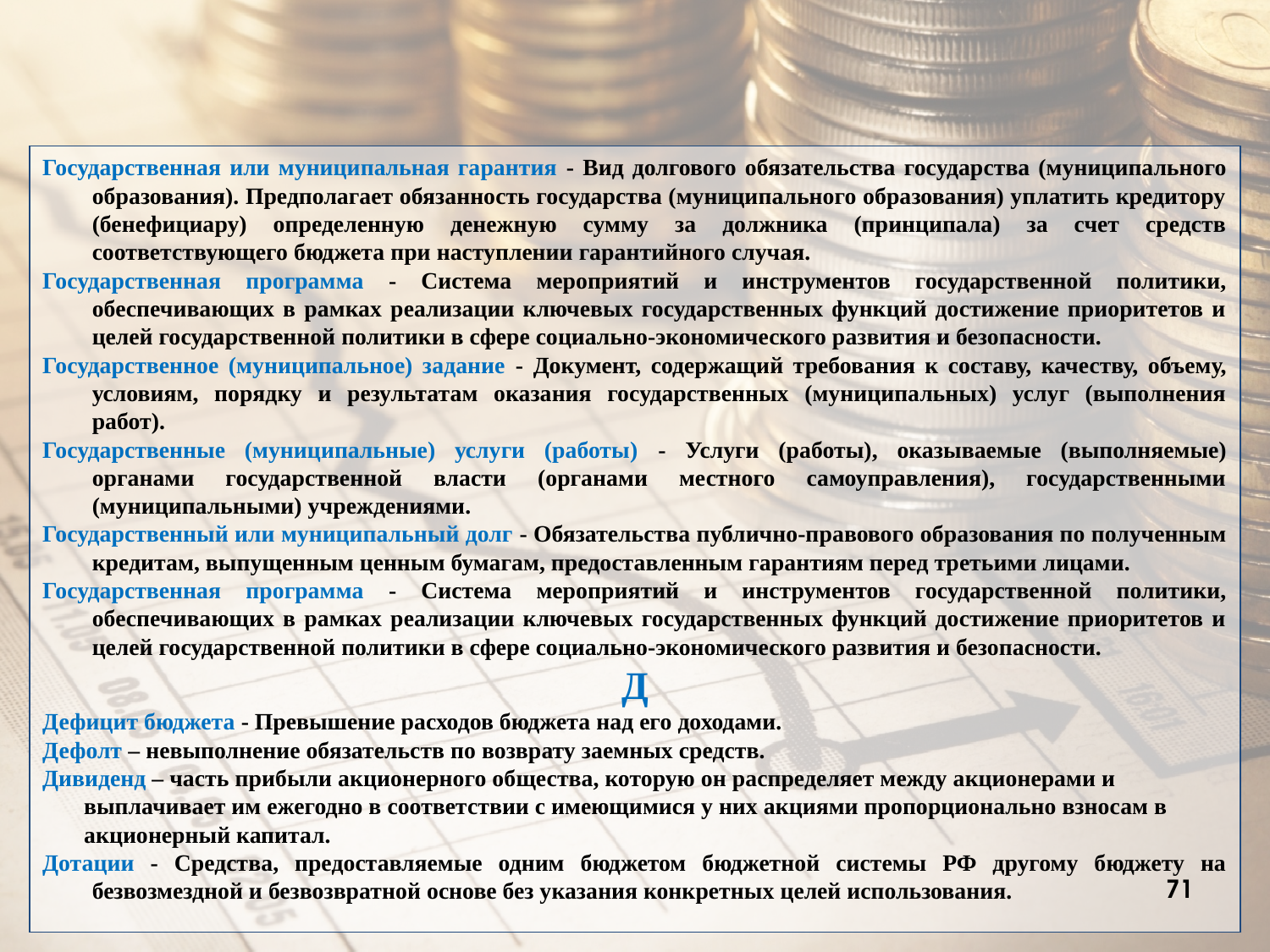

Государственная или муниципальная гарантия - Вид долгового обязательства государства (муниципального образования). Предполагает обязанность государства (муниципального образования) уплатить кредитору (бенефициару) определенную денежную сумму за должника (принципала) за счет средств соответствующего бюджета при наступлении гарантийного случая.
Государственная программа - Система мероприятий и инструментов государственной политики, обеспечивающих в рамках реализации ключевых государственных функций достижение приоритетов и целей государственной политики в сфере социально-экономического развития и безопасности.
Государственное (муниципальное) задание - Документ, содержащий требования к составу, качеству, объему, условиям, порядку и результатам оказания государственных (муниципальных) услуг (выполнения работ).
Государственные (муниципальные) услуги (работы) - Услуги (работы), оказываемые (выполняемые) органами государственной власти (органами местного самоуправления), государственными (муниципальными) учреждениями.
Государственный или муниципальный долг - Обязательства публично-правового образования по полученным кредитам, выпущенным ценным бумагам, предоставленным гарантиям перед третьими лицами.
Государственная программа - Система мероприятий и инструментов государственной политики, обеспечивающих в рамках реализации ключевых государственных функций достижение приоритетов и целей государственной политики в сфере социально-экономического развития и безопасности.
Д
Дефицит бюджета - Превышение расходов бюджета над его доходами.
Дефолт – невыполнение обязательств по возврату заемных средств.
Дивиденд – часть прибыли акционерного общества, которую он распределяет между акционерами и
       выплачивает им ежегодно в соответствии с имеющимися у них акциями пропорционально взносам в
       акционерный капитал.
Дотации - Средства, предоставляемые одним бюджетом бюджетной системы РФ другому бюджету на безвозмездной и безвозвратной основе без указания конкретных целей использования.

71